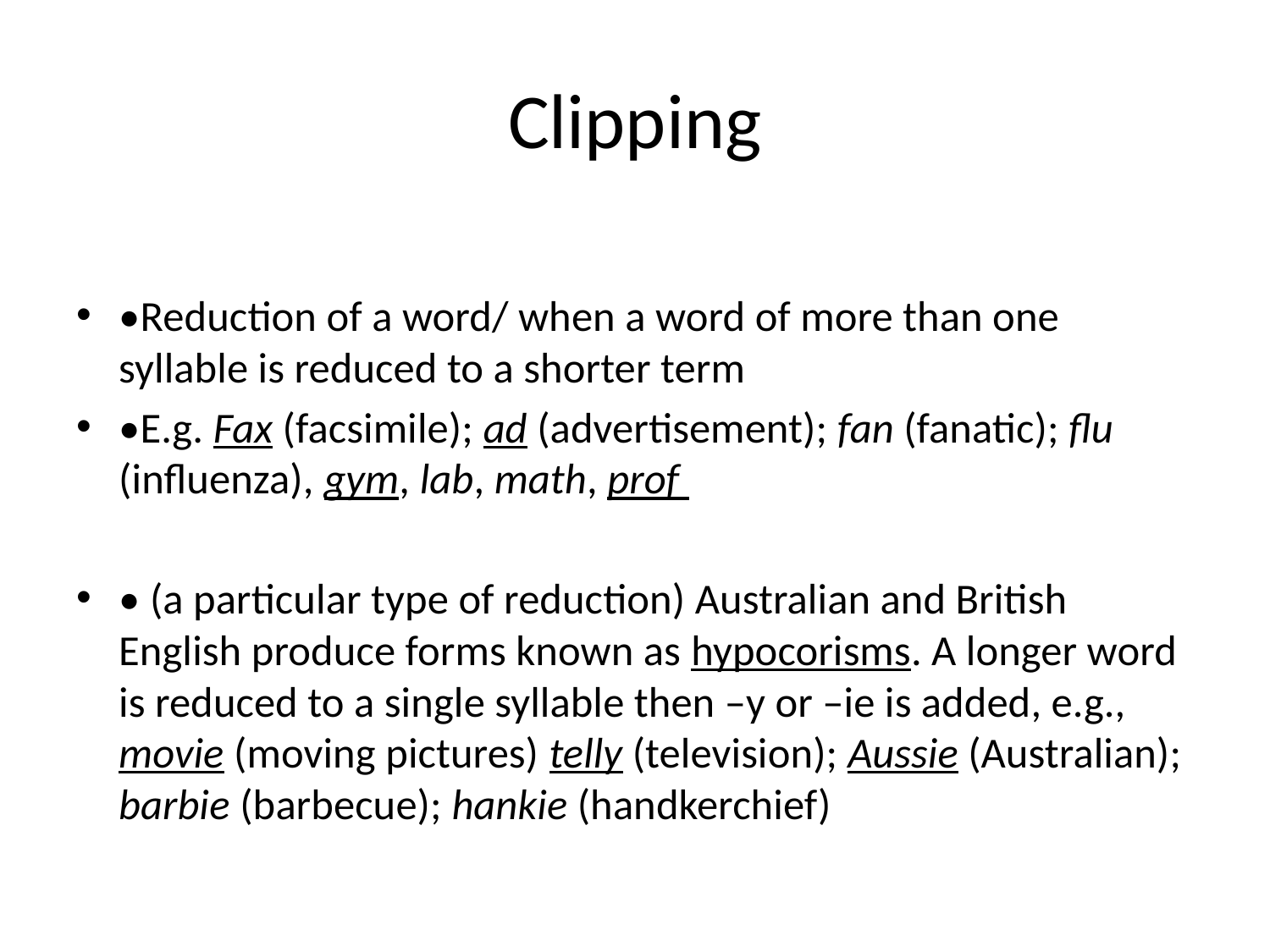

# Clipping

•Reduction of a word/ when a word of more than one syllable is reduced to a shorter term
•E.g. Fax (facsimile); ad (advertisement); fan (fanatic); flu (influenza), gym, lab, math, prof

• (a particular type of reduction) Australian and British English produce forms known as hypocorisms. A longer word is reduced to a single syllable then –y or –ie is added, e.g., movie (moving pictures) telly (television); Aussie (Australian); barbie (barbecue); hankie (handkerchief)